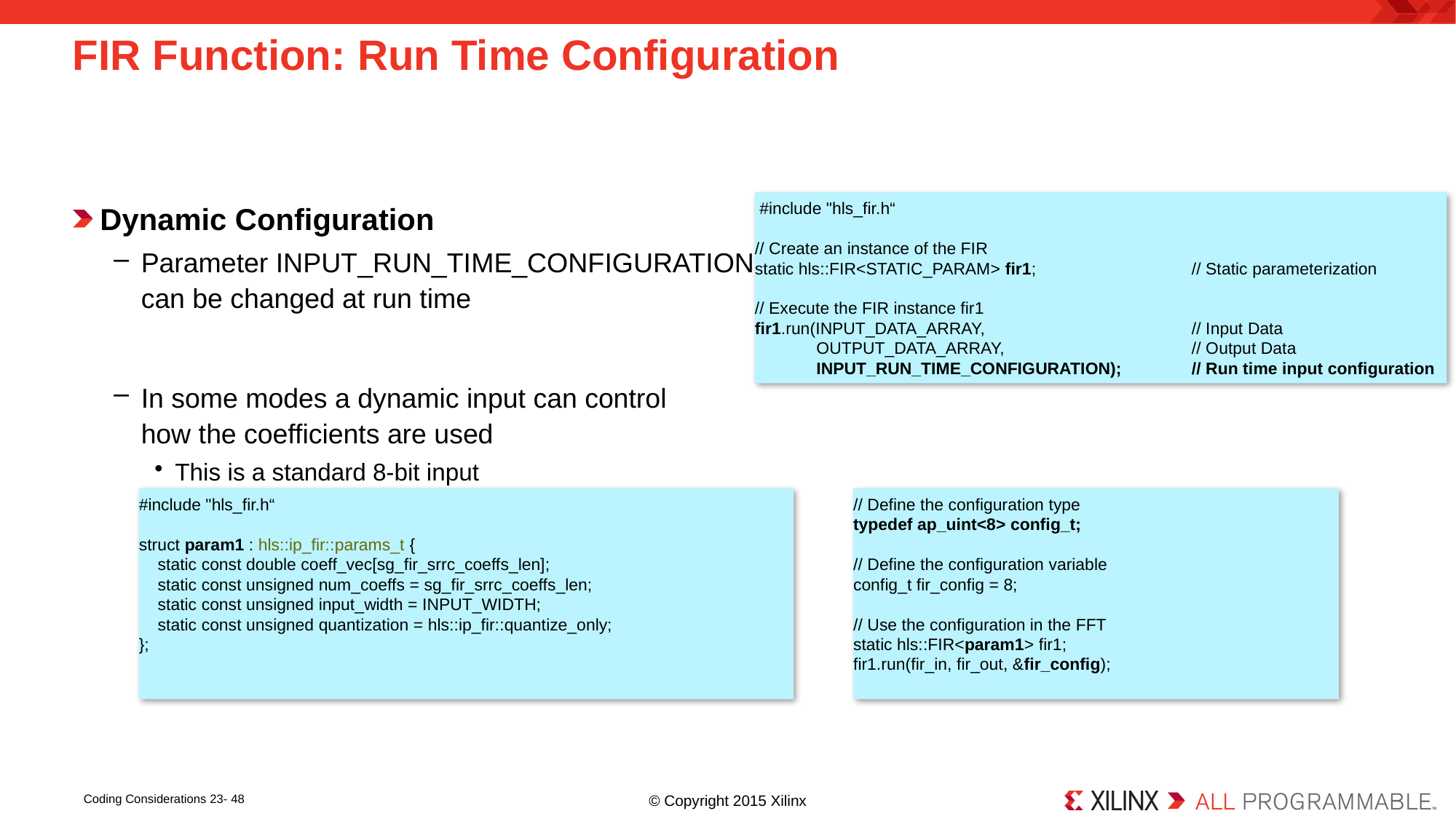

# FIR Function: Run Time Configuration
Dynamic Configuration
Parameter INPUT_RUN_TIME_CONFIGURATION
can be changed at run time

In some modes a dynamic input can control
how the coefficients are used
This is a standard 8-bit input

 #include "hls_fir.h“

// Create an instance of the FIR
static hls::FIR<STATIC_PARAM> fir1;		// Static parameterization

// Execute the FIR instance fir1
fir1.run(INPUT_DATA_ARRAY, 		// Input Data
             OUTPUT_DATA_ARRAY,		// Output Data
             INPUT_RUN_TIME_CONFIGURATION);	// Run time input configuration
#include "hls_fir.h“

struct param1 : hls::ip_fir::params_t {
    static const double coeff_vec[sg_fir_srrc_coeffs_len];
    static const unsigned num_coeffs = sg_fir_srrc_coeffs_len;
    static const unsigned input_width = INPUT_WIDTH;
    static const unsigned quantization = hls::ip_fir::quantize_only;
};

// Define the configuration type
typedef ap_uint<8> config_t;

// Define the configuration variable
config_t fir_config = 8;

// Use the configuration in the FFT
static hls::FIR<param1> fir1;
fir1.run(fir_in, fir_out, &fir_config);

Coding Considerations 23- 48
© Copyright 2015 Xilinx